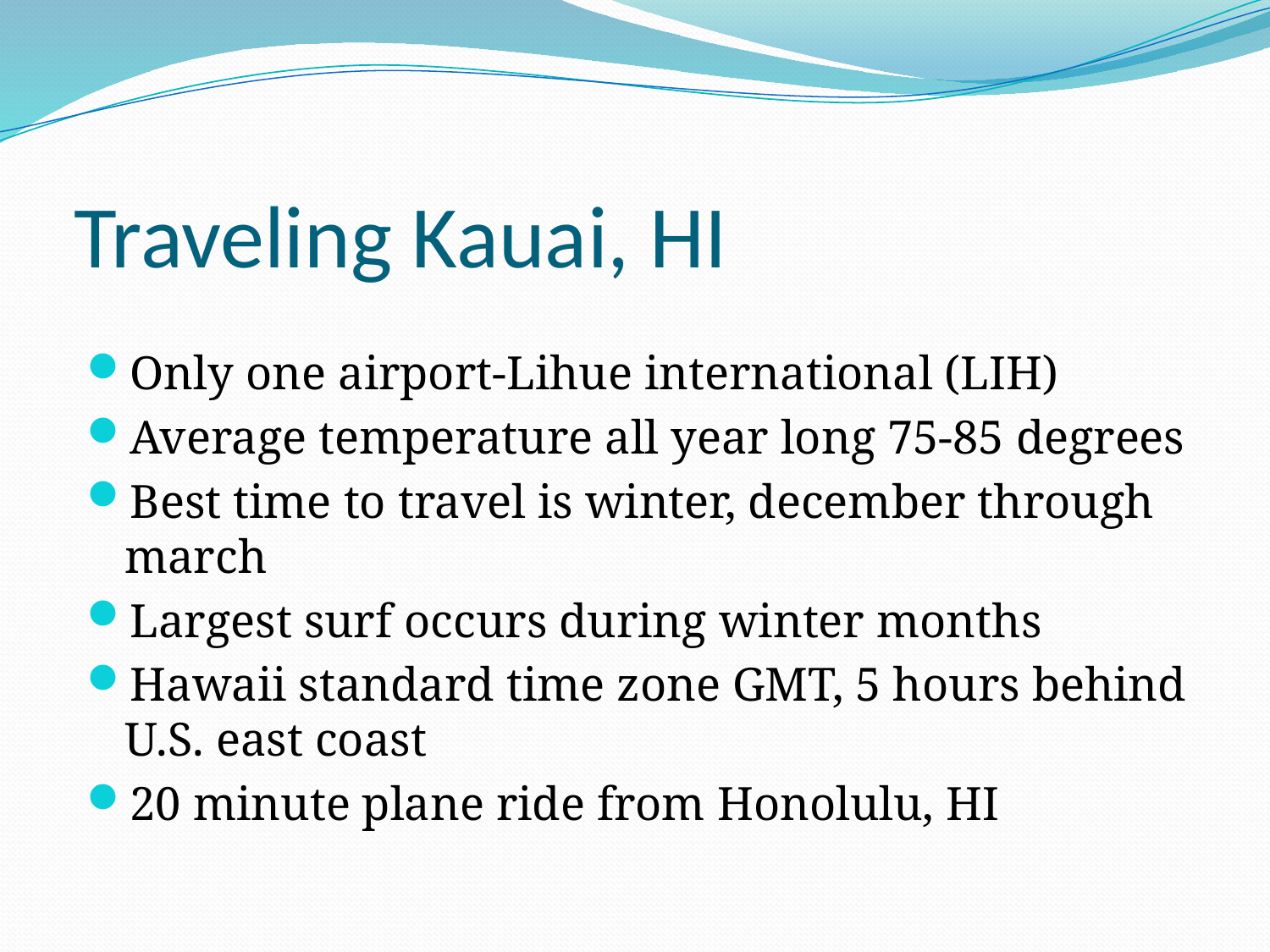

# Traveling Kauai, HI
Only one airport-Lihue international (LIH)
Average temperature all year long 75-85 degrees
Best time to travel is winter, december through march
Largest surf occurs during winter months
Hawaii standard time zone GMT, 5 hours behind U.S. east coast
20 minute plane ride from Honolulu, HI